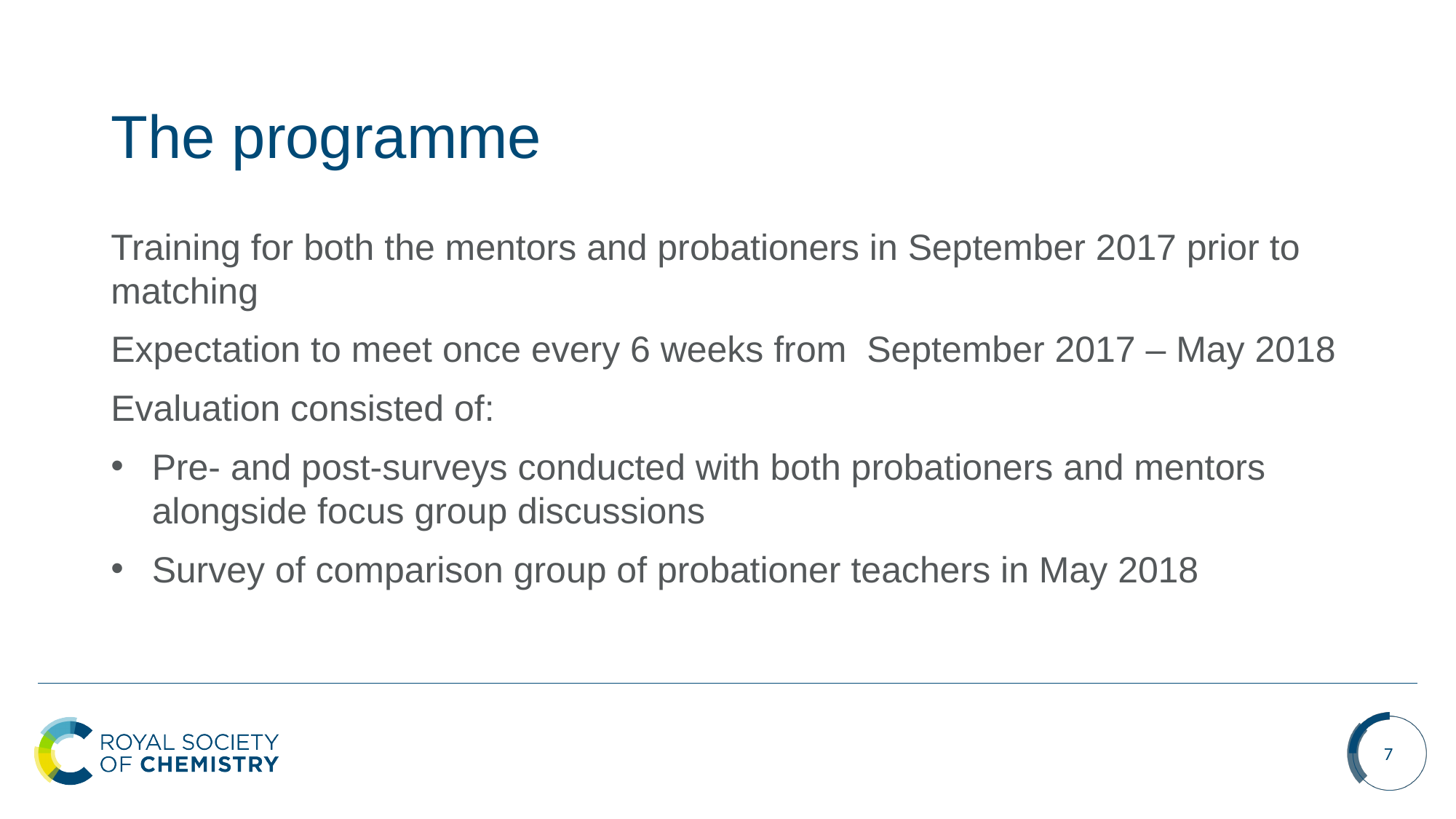

# The programme
Training for both the mentors and probationers in September 2017 prior to matching
Expectation to meet once every 6 weeks from  September 2017 – May 2018
Evaluation consisted of:
Pre- and post-surveys conducted with both probationers and mentors alongside focus group discussions
Survey of comparison group of probationer teachers in May 2018

7